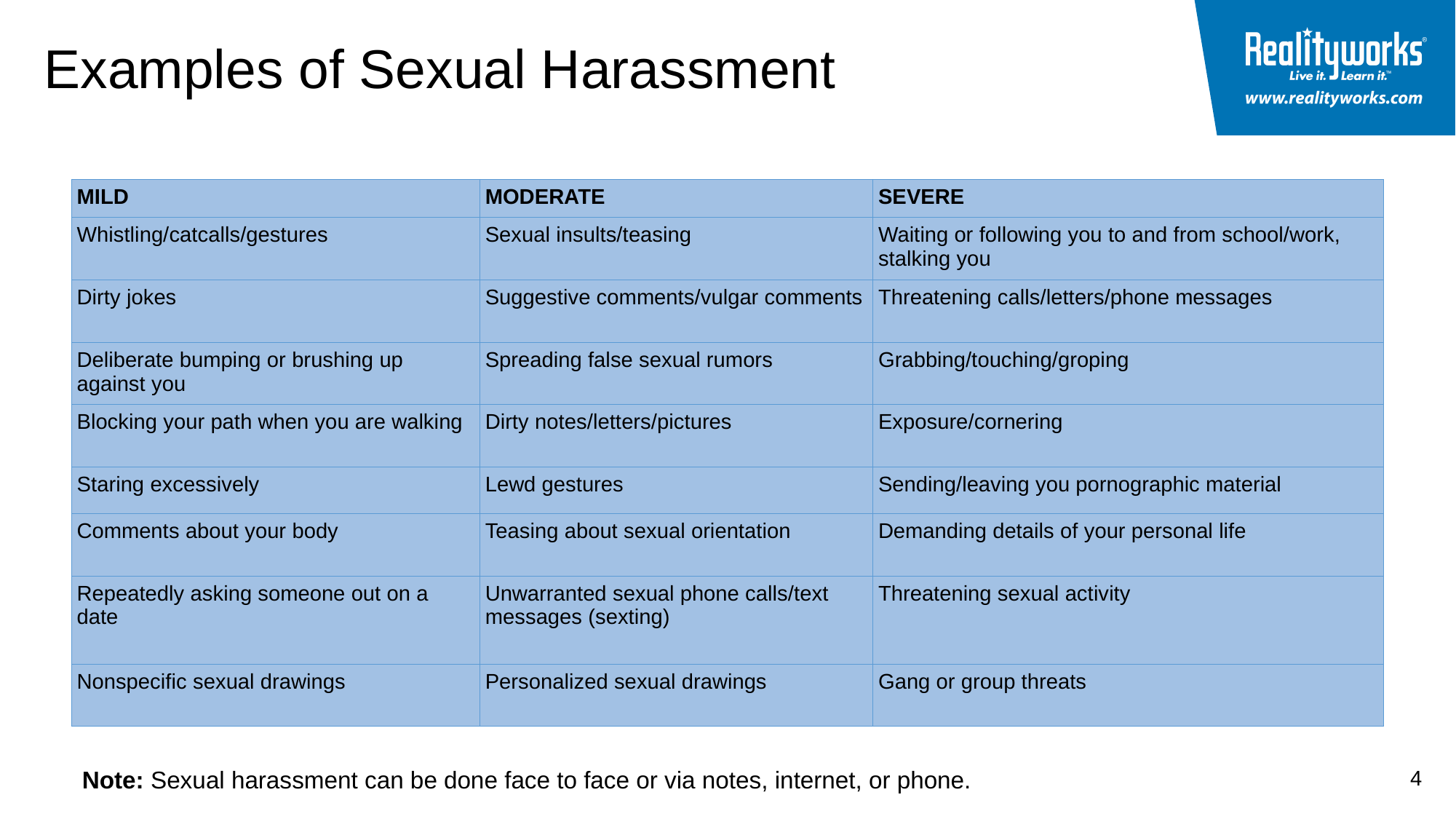

# Examples of Sexual Harassment
| MILD | MODERATE | SEVERE |
| --- | --- | --- |
| Whistling/catcalls/gestures | Sexual insults/teasing | Waiting or following you to and from school/work, stalking you |
| Dirty jokes | Suggestive comments/vulgar comments | Threatening calls/letters/phone messages |
| Deliberate bumping or brushing up against you | Spreading false sexual rumors | Grabbing/touching/groping |
| Blocking your path when you are walking | Dirty notes/letters/pictures | Exposure/cornering |
| Staring excessively | Lewd gestures | Sending/leaving you pornographic material |
| Comments about your body | Teasing about sexual orientation | Demanding details of your personal life |
| Repeatedly asking someone out on a date | Unwarranted sexual phone calls/text messages (sexting) | Threatening sexual activity |
| Nonspecific sexual drawings | Personalized sexual drawings | Gang or group threats |
Note: Sexual harassment can be done face to face or via notes, internet, or phone.
4